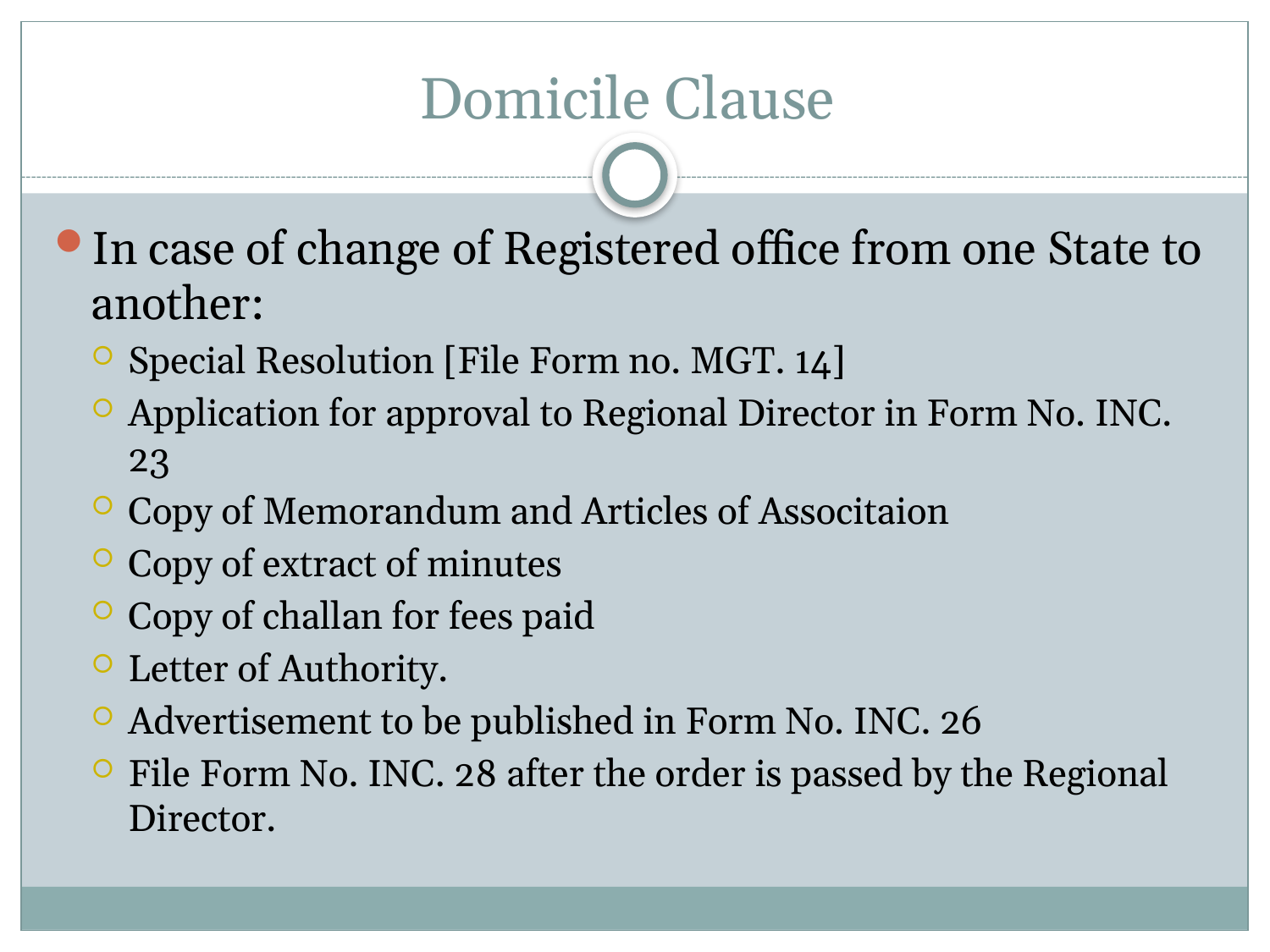

# Domicile Clause
In case of change of Registered office from one State to another:
Special Resolution [File Form no. MGT. 14]
Application for approval to Regional Director in Form No. INC. 23
Copy of Memorandum and Articles of Associtaion
Copy of extract of minutes
Copy of challan for fees paid
Letter of Authority.
Advertisement to be published in Form No. INC. 26
File Form No. INC. 28 after the order is passed by the Regional Director.